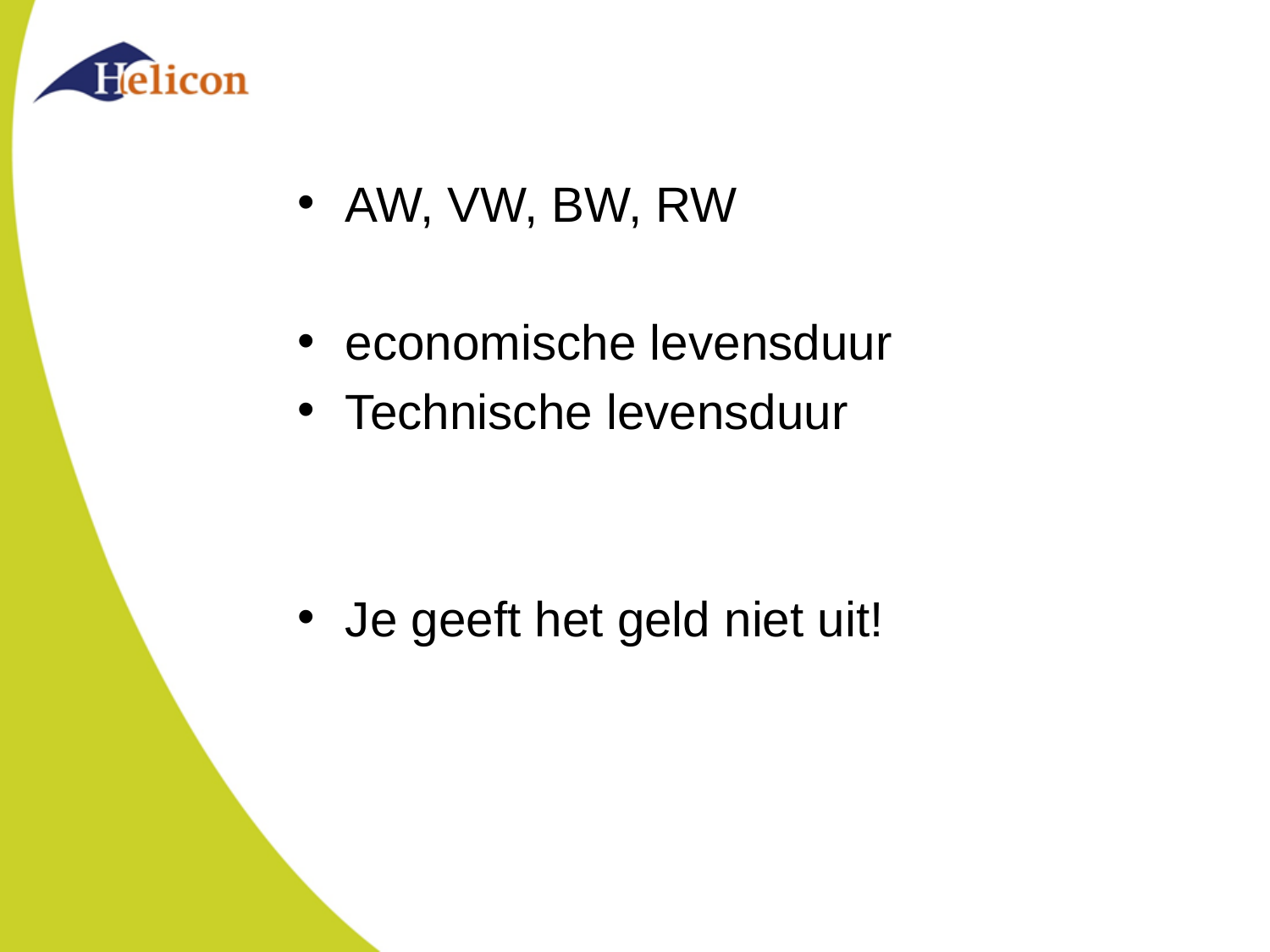

#
AW, VW, BW, RW

economische levensduur
Technische levensduur

Je geeft het geld niet uit!